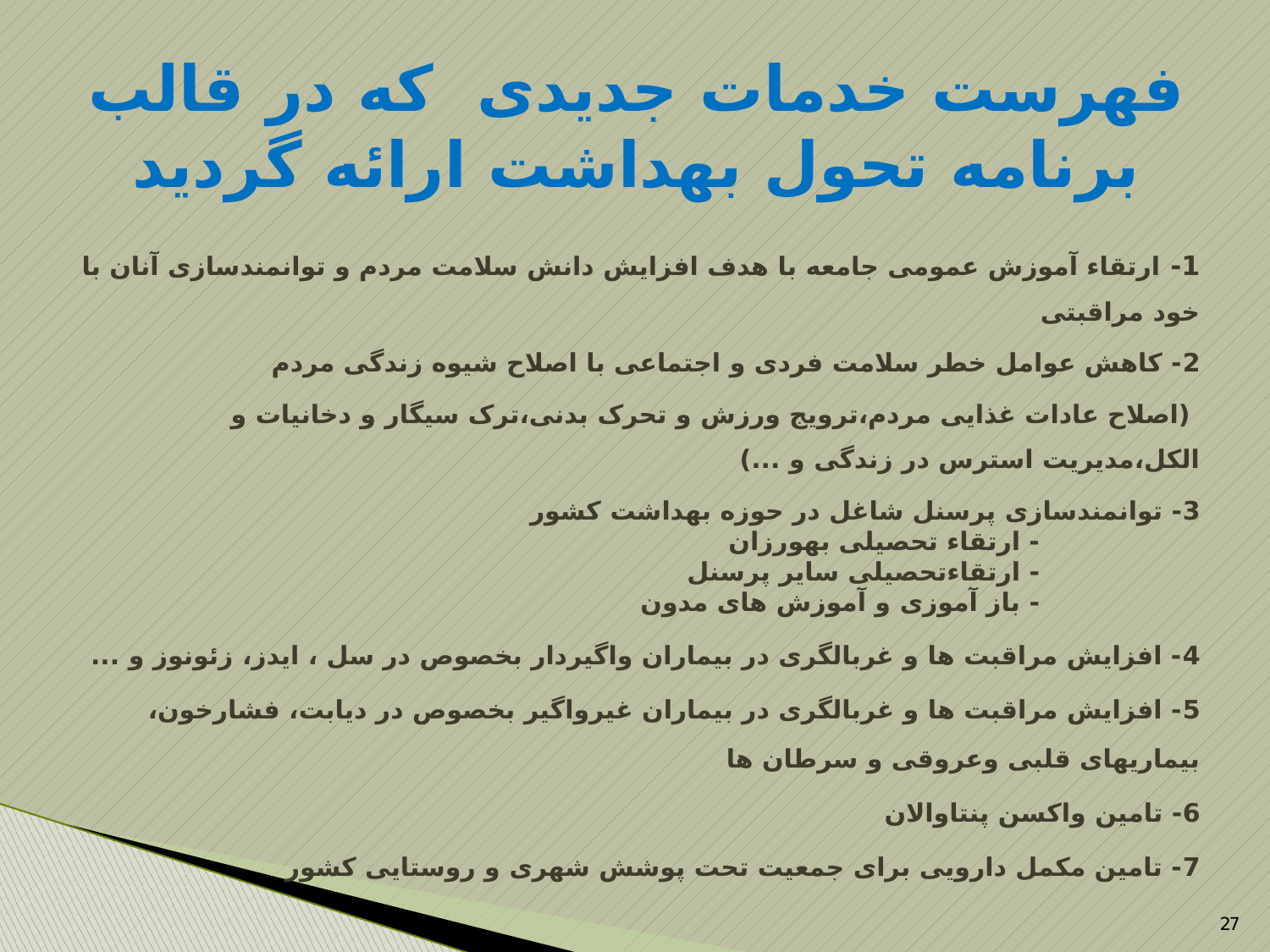

# فهرست خدمات جدیدی  که در قالب برنامه تحول بهداشت ارائه گردید
1- ارتقاء آموزش عمومی جامعه با هدف افزایش دانش سلامت مردم و توانمندسازی آنان با خود مراقبتی
2- کاهش عوامل خطر سلامت فردی و اجتماعی با اصلاح شیوه زندگی مردم
 (اصلاح عادات غذایی مردم،ترویج ورزش و تحرک بدنی،ترک سیگار و دخانیات و الکل،مدیریت استرس در زندگی و ...)
3- توانمندسازی پرسنل شاغل در حوزه بهداشت کشور
                  - ارتقاء تحصیلی بهورزان
    	              - ارتقاءتحصیلی سایر پرسنل
                  - باز آموزی و آموزش های مدون
4- افزایش مراقبت ها و غربالگری در بیماران واگیردار بخصوص در سل ، ایدز، زئونوز و ...
5- افزایش مراقبت ها و غربالگری در بیماران غیرواگیر بخصوص در دیابت، فشارخون، بیماریهای قلبی وعروقی و سرطان ها
6- تامین واکسن پنتاوالان
7- تامین مکمل دارویی برای جمعیت تحت پوشش شهری و روستایی کشور
27